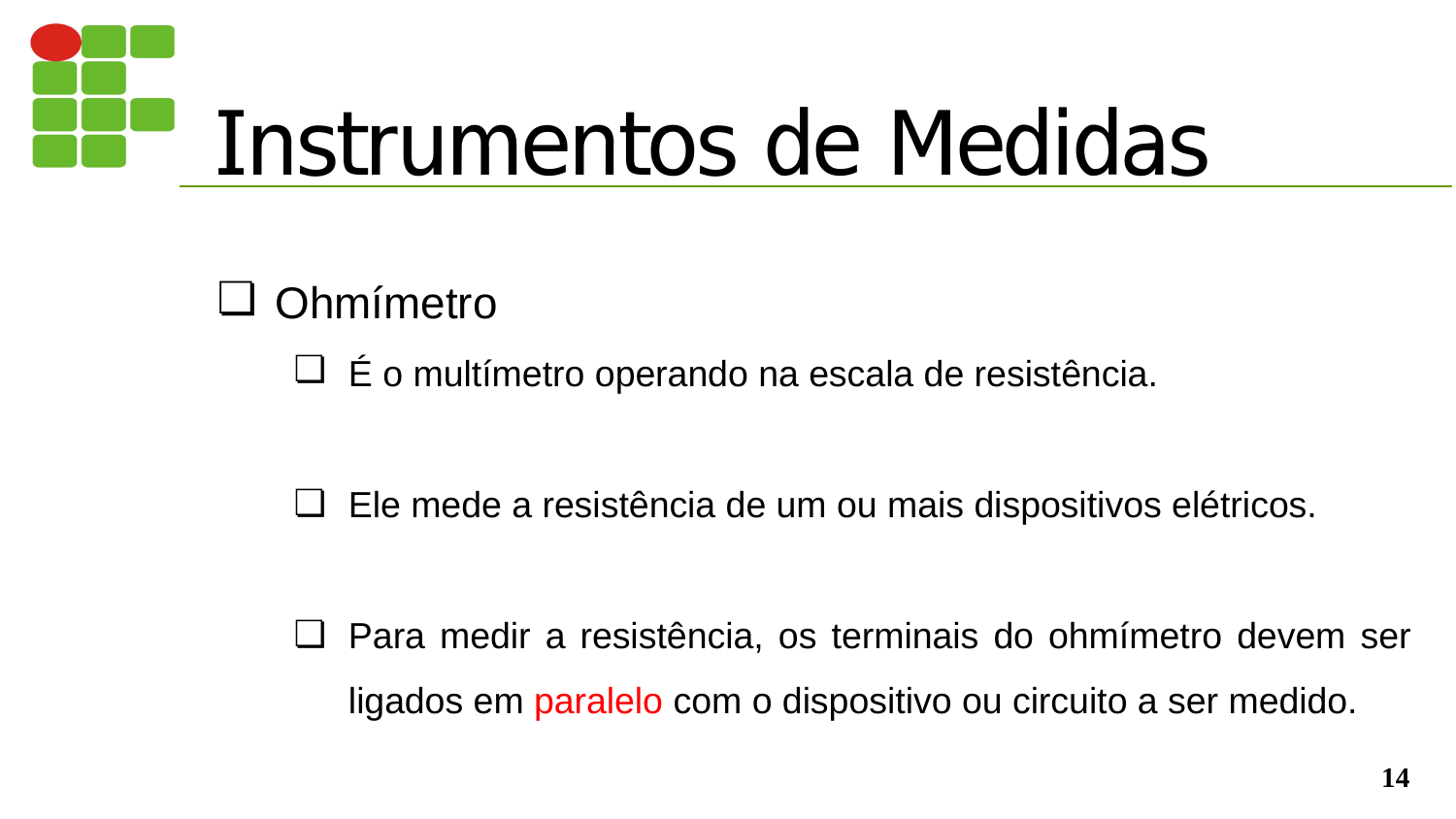

# Instrumentos de Medidas
Ohmímetro
É o multímetro operando na escala de resistência.

Ele mede a resistência de um ou mais dispositivos elétricos.

Para medir a resistência, os terminais do ohmímetro devem ser ligados em paralelo com o dispositivo ou circuito a ser medido.

14